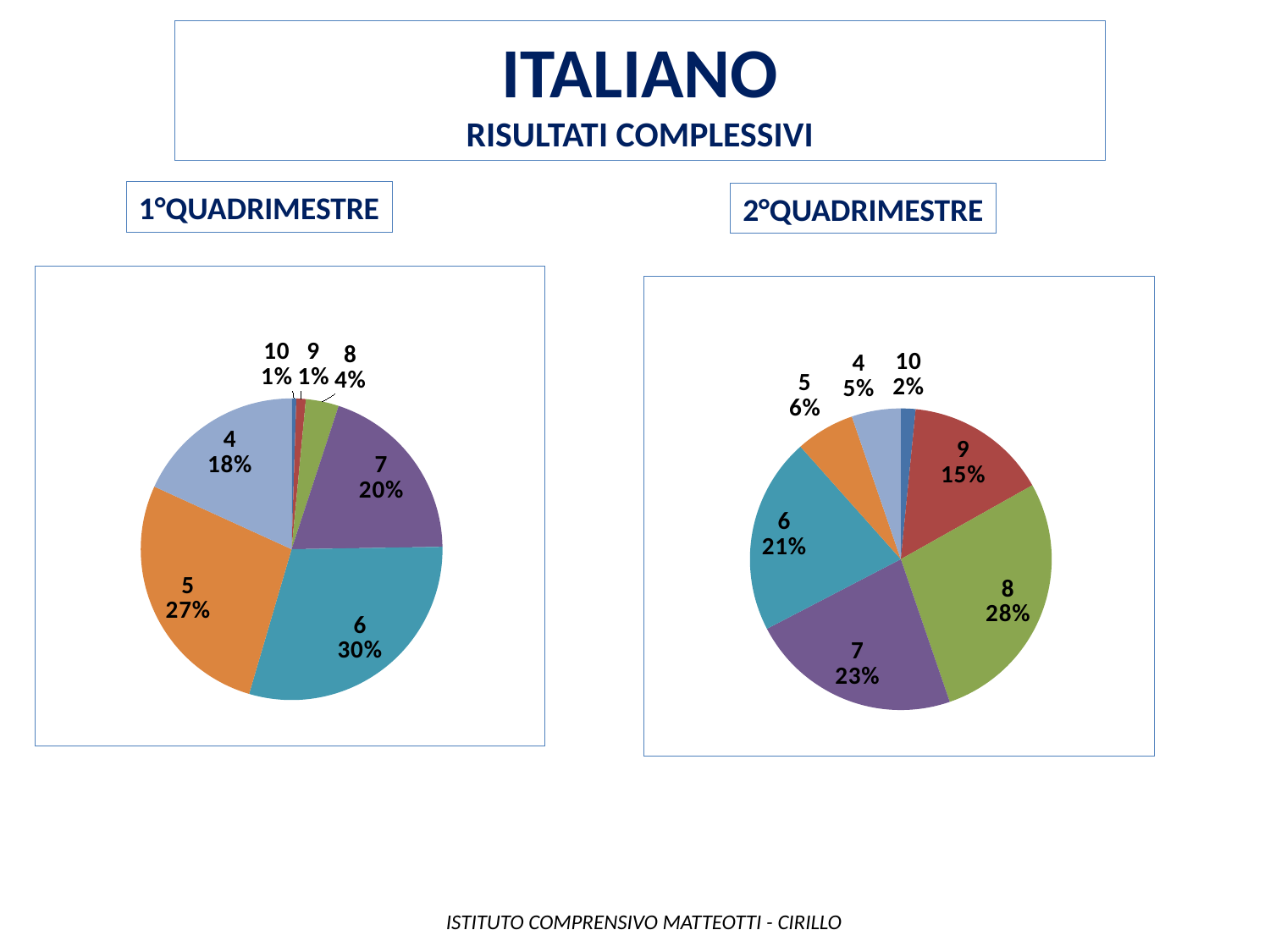

ITALIANO
Risultati complessivi
1°quadrimestre
2°quadrimestre

### Chart

| Category | Colonna1 |
|---|---|
| 10 | 1.0 |
| 9 | 2.0 |
| 8 | 7.0 |
| 7 | 39.0 |
| 6 | 59.0 |
| 5 | 54.0 |
| 4 | 36.0 |

### Chart

| Category | Colonna1 |
|---|---|
| 10 | 3.0 |
| 9 | 29.0 |
| 8 | 53.0 |
| 7 | 43.0 |
| 6 | 40.0 |
| 5 | 12.0 |
| 4 | 10.0 |
 ISTITUTO COMPRENSIVO MATTEOTTI - CIRILLO